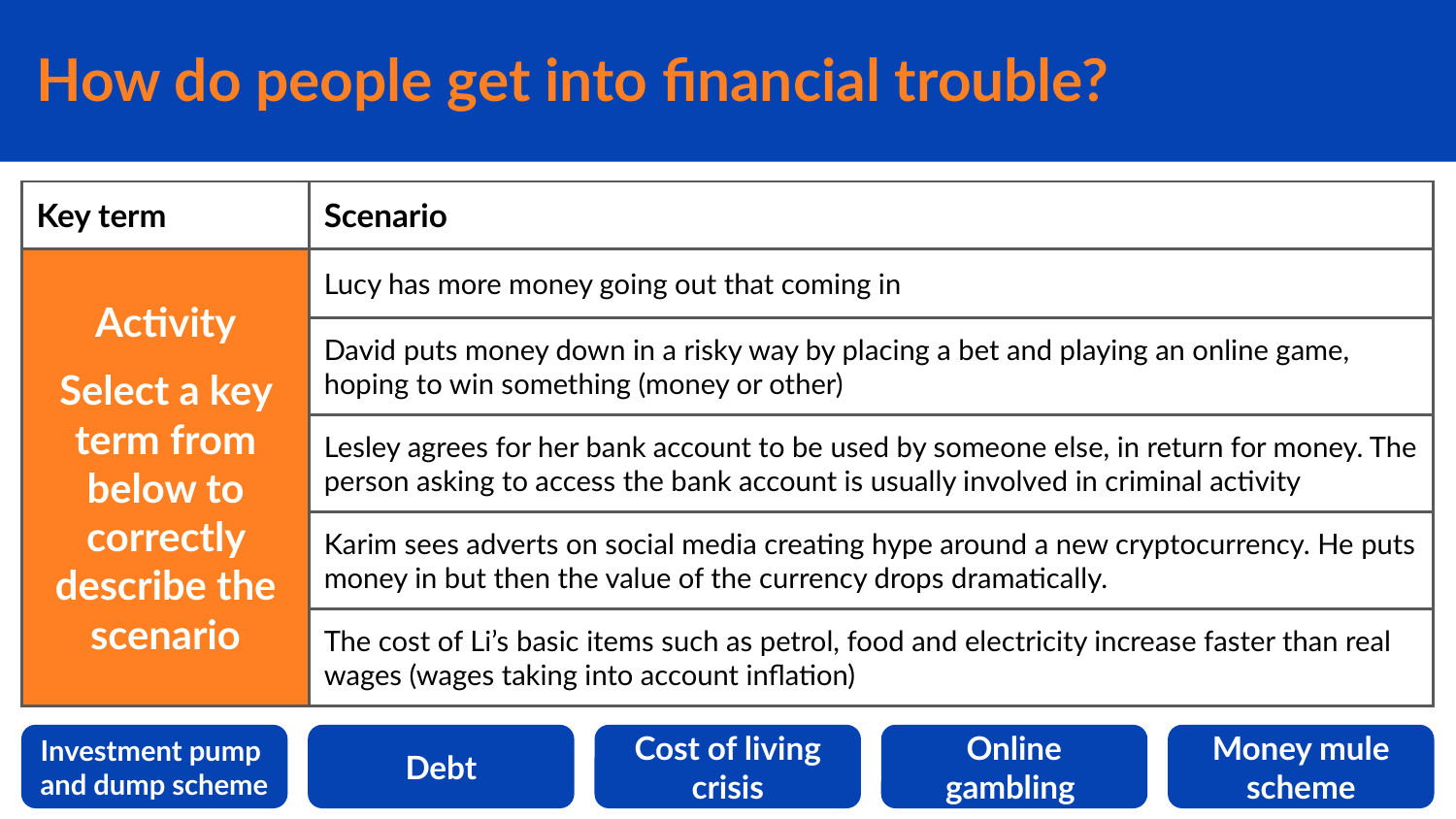

How do people get into financial trouble?

| Key term | Scenario |
| --- | --- |
| Activity Select a key term from below to correctly describe the scenario | Lucy has more money going out that coming in |
|  | David puts money down in a risky way by placing a bet and playing an online game, hoping to win something (money or other) |
|  | Lesley agrees for her bank account to be used by someone else, in return for money. The person asking to access the bank account is usually involved in criminal activity |
|  | Karim sees adverts on social media creating hype around a new cryptocurrency. He puts money in but then the value of the currency drops dramatically. |
|  | The cost of Li’s basic items such as petrol, food and electricity increase faster than real wages (wages taking into account inflation) |

Investment pump and dump scheme
Debt
Cost of living crisis
Online gambling
Money mule scheme